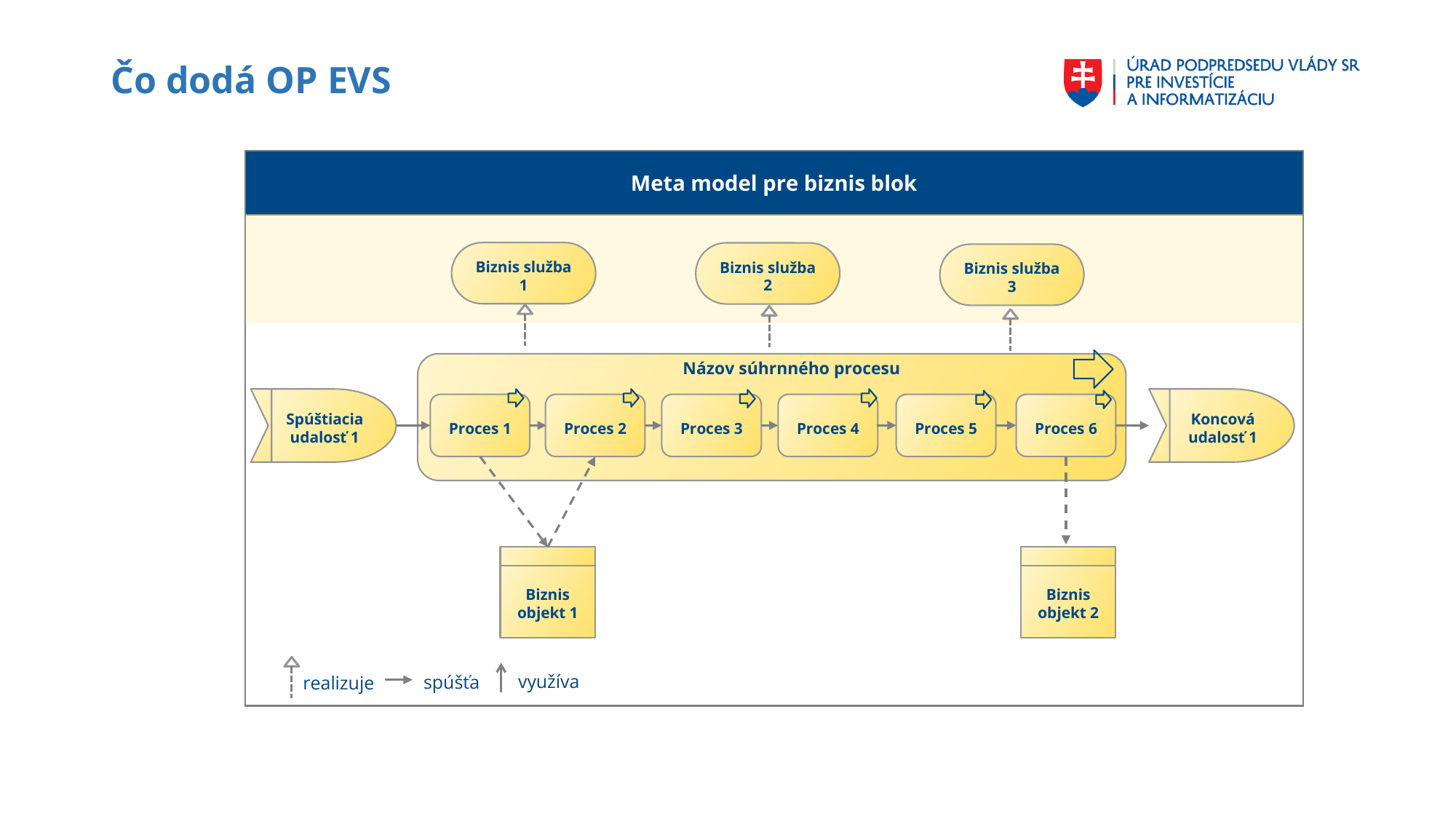

# Čo dodá OP EVS
Meta model pre biznis blok

Biznis služba 1
Biznis služba 2
Biznis služba 3

Názov súhrnného procesu

Spúštiacia udalosť 1

Koncová udalosť 1

Proces 1
Proces 2
Proces 3
Proces 4
Proces 5
Proces 6

Biznis objekt 1

Biznis objekt 2

využíva
spúšťa
realizuje